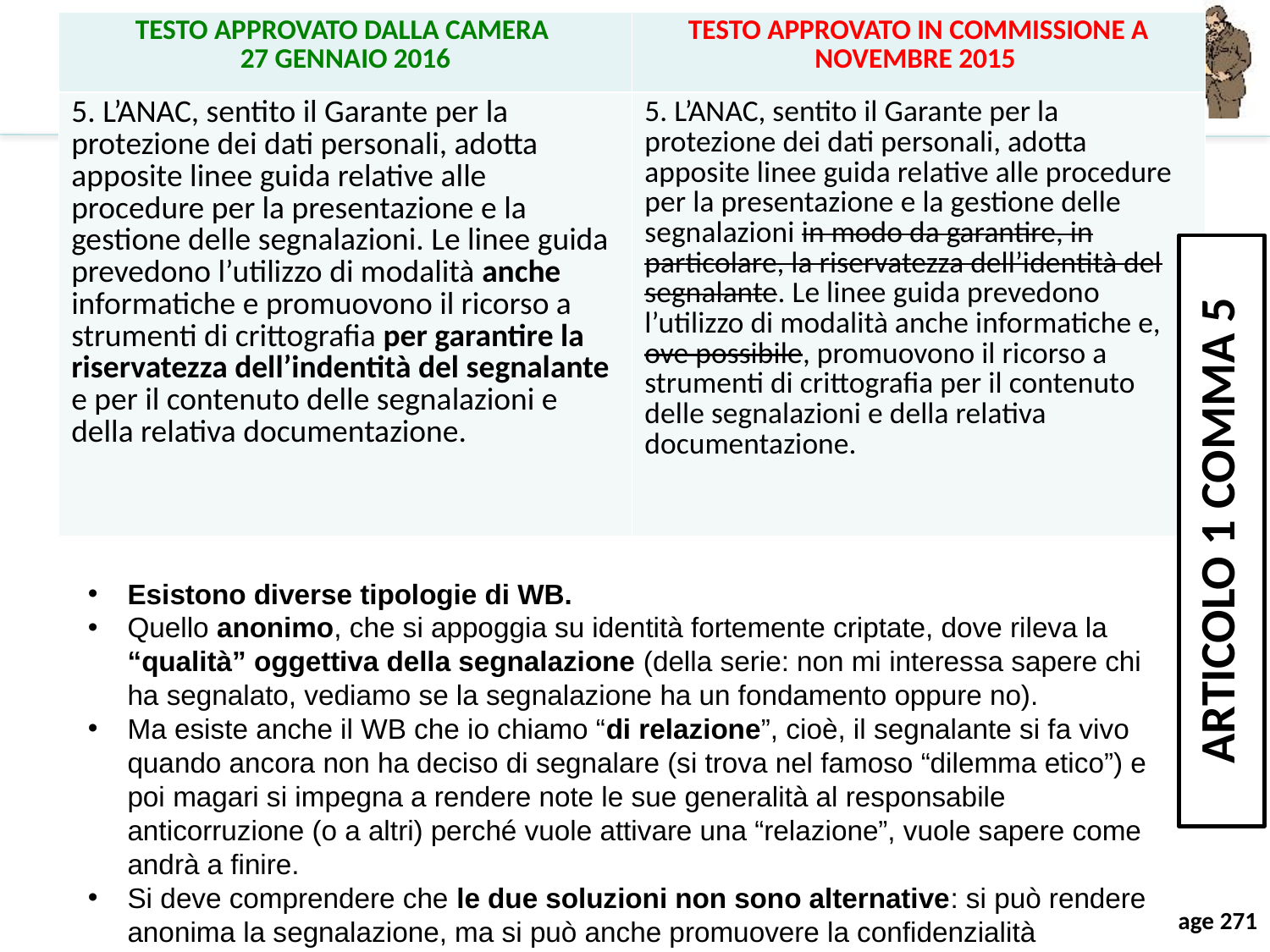

| TESTO APPROVATO DALLA CAMERA 27 GENNAIO 2016 | TESTO APPROVATO IN COMMISSIONE A NOVEMBRE 2015 |
| --- | --- |
| 5. L’ANAC, sentito il Garante per la protezione dei dati personali, adotta apposite linee guida relative alle procedure per la presentazione e la gestione delle segnalazioni. Le linee guida prevedono l’utilizzo di modalità anche informatiche e promuovono il ricorso a strumenti di crittografia per garantire la riservatezza dell’indentità del segnalante e per il contenuto delle segnalazioni e della relativa documentazione. | 5. L’ANAC, sentito il Garante per la protezione dei dati personali, adotta apposite linee guida relative alle procedure per la presentazione e la gestione delle segnalazioni in modo da garantire, in particolare, la riservatezza dell’identità del segnalante. Le linee guida prevedono l’utilizzo di modalità anche informatiche e, ove possibile, promuovono il ricorso a strumenti di crittografia per il contenuto delle segnalazioni e della relativa documentazione. |
ARTICOLO 1 COMMA 5
Esistono diverse tipologie di WB.
Quello anonimo, che si appoggia su identità fortemente criptate, dove rileva la “qualità” oggettiva della segnalazione (della serie: non mi interessa sapere chi ha segnalato, vediamo se la segnalazione ha un fondamento oppure no).
Ma esiste anche il WB che io chiamo “di relazione”, cioè, il segnalante si fa vivo quando ancora non ha deciso di segnalare (si trova nel famoso “dilemma etico”) e poi magari si impegna a rendere note le sue generalità al responsabile anticorruzione (o a altri) perché vuole attivare una “relazione”, vuole sapere come andrà a finire.
Si deve comprendere che le due soluzioni non sono alternative: si può rendere anonima la segnalazione, ma si può anche promuovere la confidenzialità
271